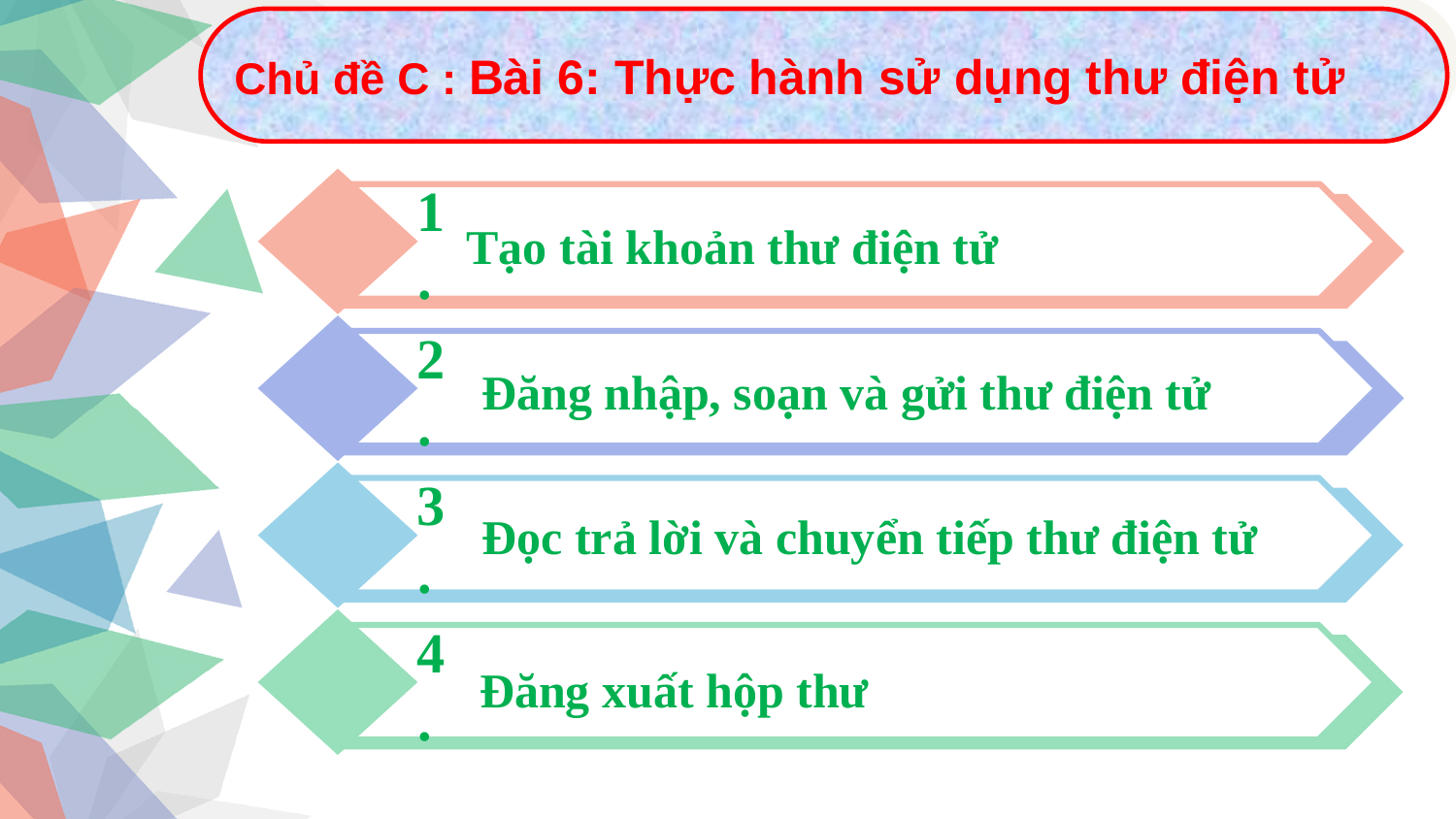

Chủ đề C : Bài 6: Thực hành sử dụng thư điện tử

1.
Tạo tài khoản thư điện tử

2.
Đăng nhập, soạn và gửi thư điện tử

3.
Đọc trả lời và chuyển tiếp thư điện tử

4.
Đăng xuất hộp thư